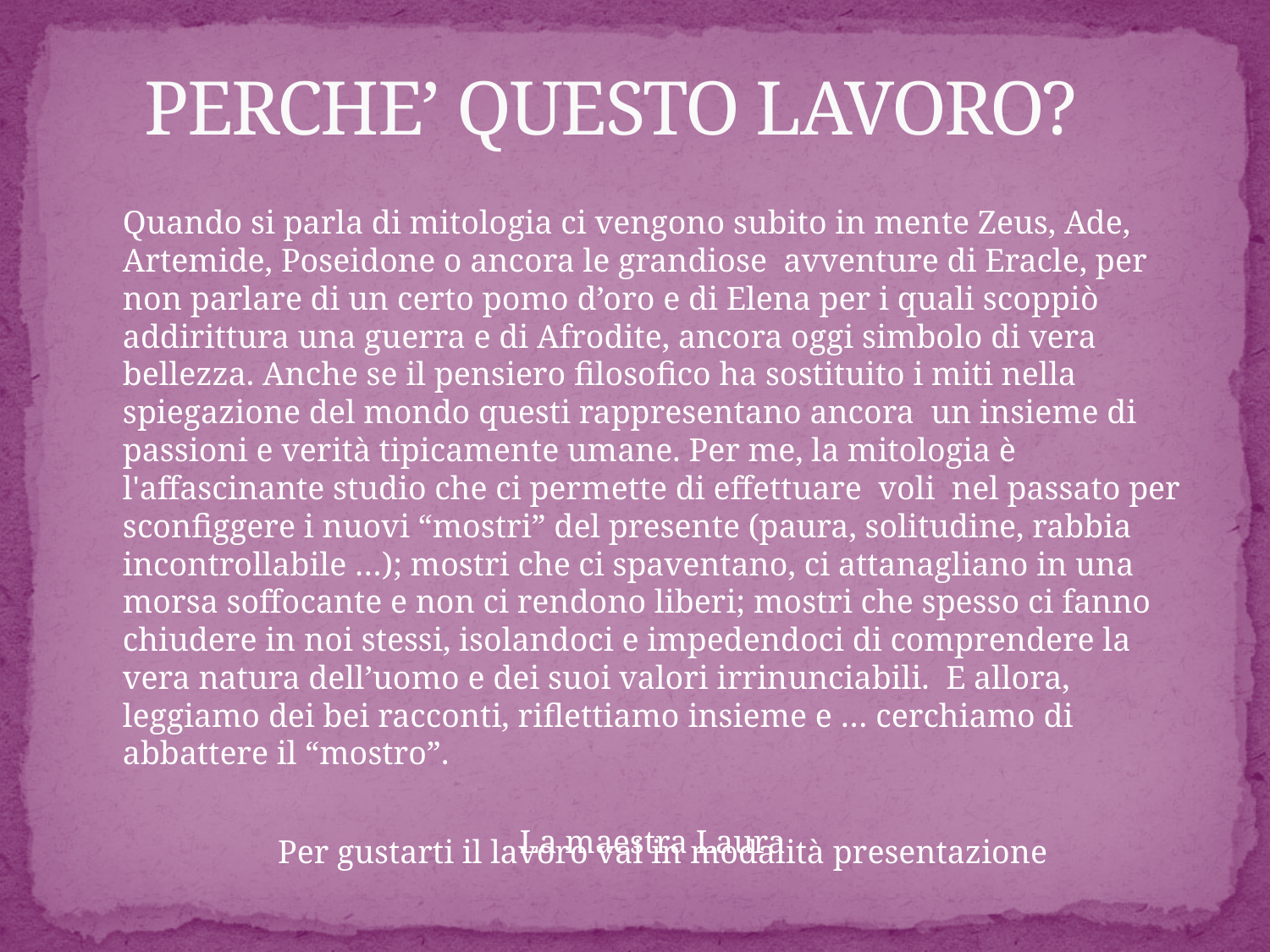

# PERCHE’ QUESTO LAVORO?
	Quando si parla di mitologia ci vengono subito in mente Zeus, Ade, Artemide, Poseidone o ancora le grandiose  avventure di Eracle, per non parlare di un certo pomo d’oro e di Elena per i quali scoppiò addirittura una guerra e di Afrodite, ancora oggi simbolo di vera bellezza. Anche se il pensiero filosofico ha sostituito i miti nella spiegazione del mondo questi rappresentano ancora  un insieme di passioni e verità tipicamente umane. Per me, la mitologia è l'affascinante studio che ci permette di effettuare  voli  nel passato per sconfiggere i nuovi “mostri” del presente (paura, solitudine, rabbia incontrollabile …); mostri che ci spaventano, ci attanagliano in una morsa soffocante e non ci rendono liberi; mostri che spesso ci fanno chiudere in noi stessi, isolandoci e impedendoci di comprendere la vera natura dell’uomo e dei suoi valori irrinunciabili.  E allora, leggiamo dei bei racconti, riflettiamo insieme e … cerchiamo di abbattere il “mostro”.

	La maestra Laura
Per gustarti il lavoro vai in modalità presentazione